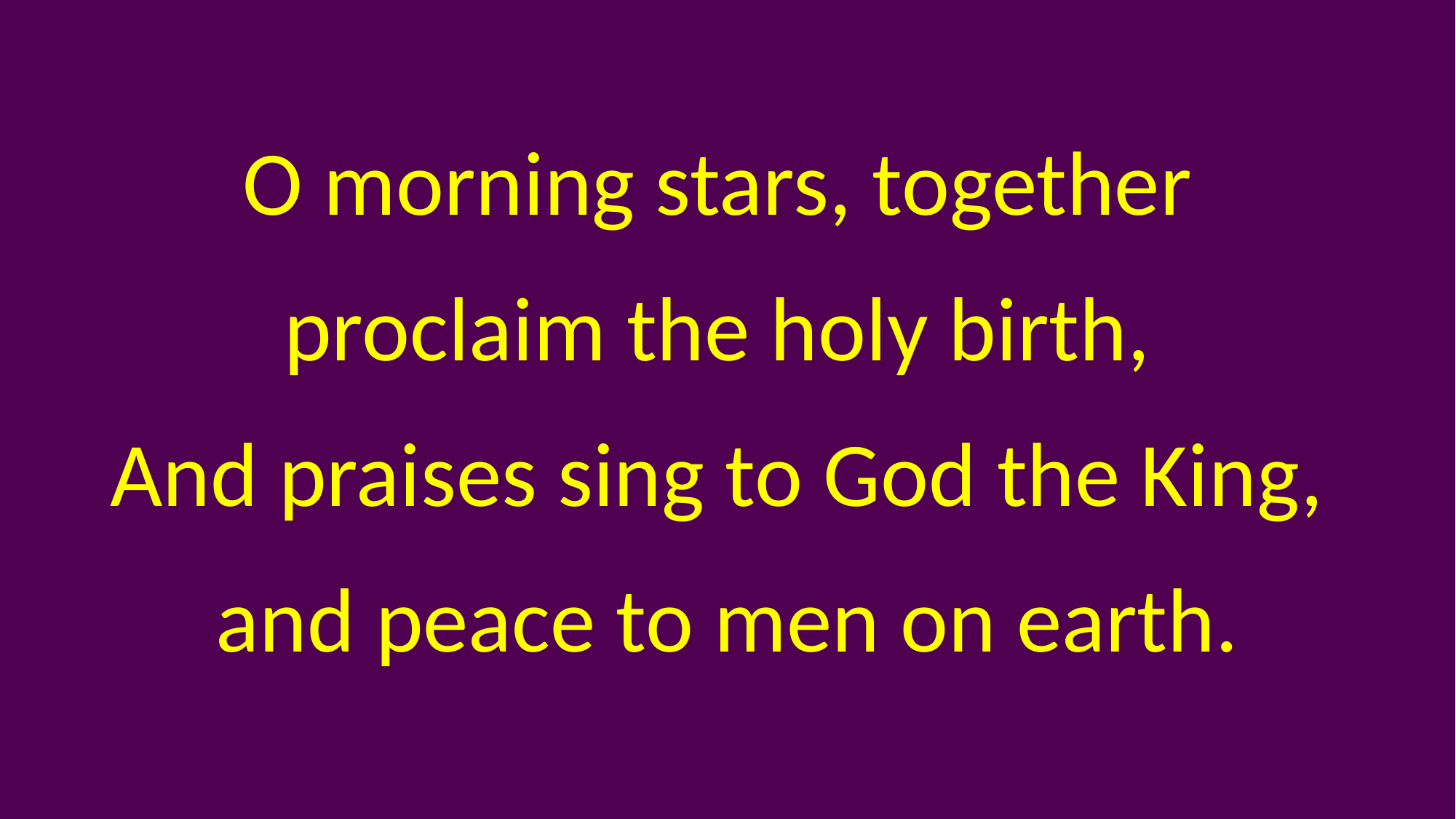

O morning stars, together
proclaim the holy birth,
And praises sing to God the King,
and peace to men on earth.